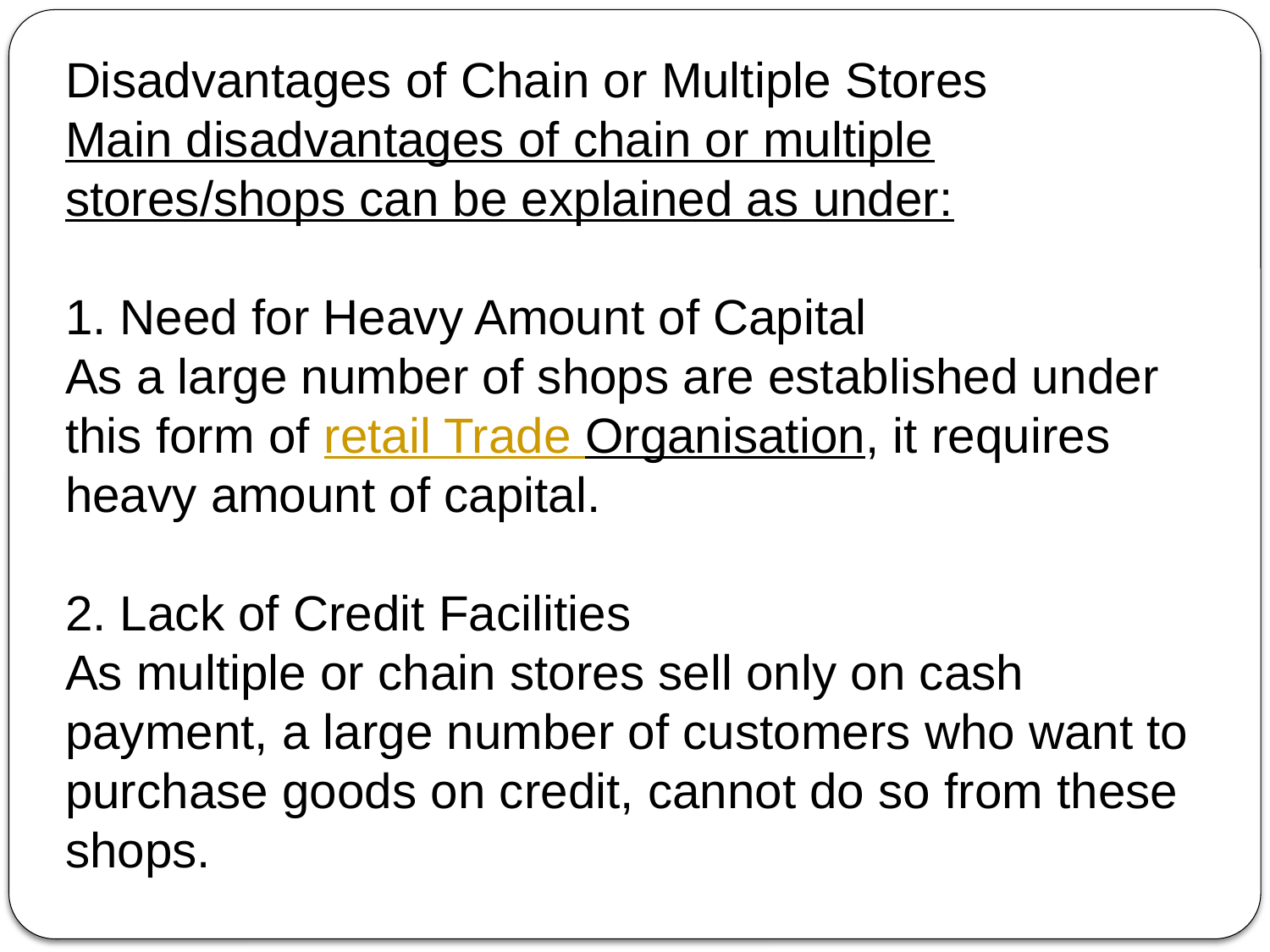

Disadvantages of Chain or Multiple Stores
Main disadvantages of chain or multiple stores/shops can be explained as under:

1. Need for Heavy Amount of Capital
As a large number of shops are established under this form of retail Trade Organisation, it requires heavy amount of capital.

2. Lack of Credit Facilities
As multiple or chain stores sell only on cash payment, a large number of customers who want to purchase goods on credit, cannot do so from these shops.